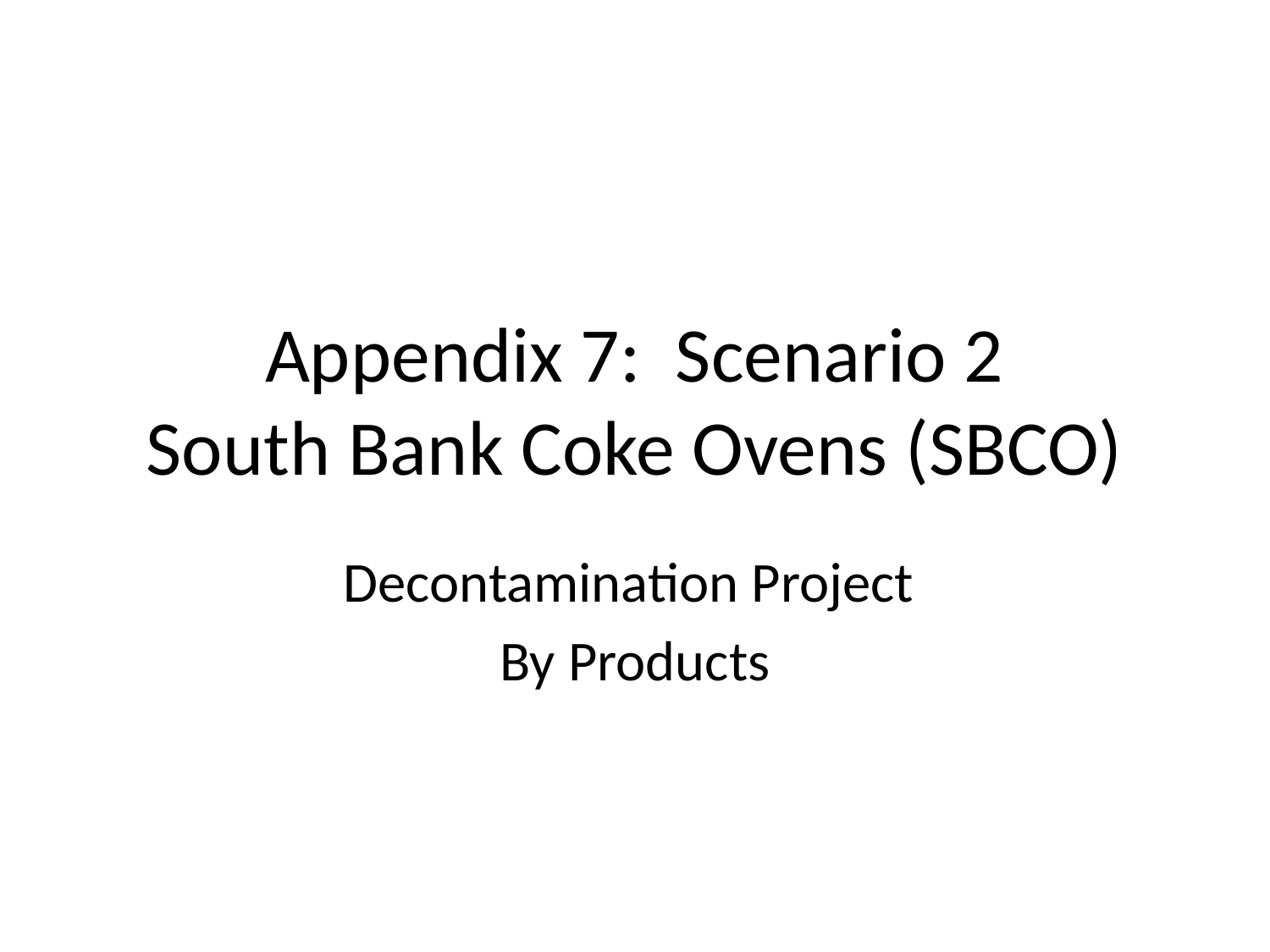

# Appendix 7:  Scenario 2 South Bank Coke Ovens (SBCO)
Decontamination Project
By Products